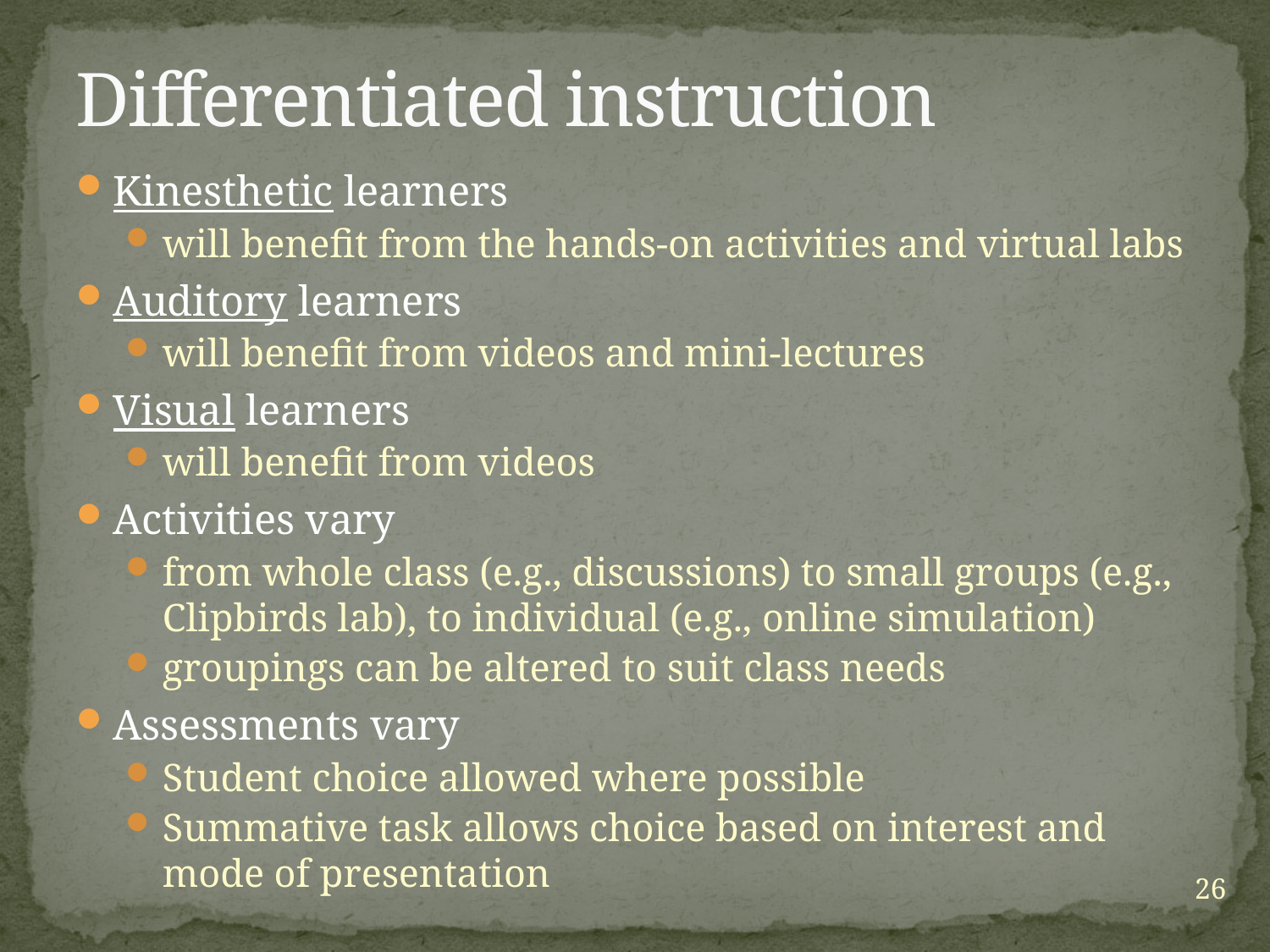

# Differentiated instruction
Kinesthetic learners
will benefit from the hands-on activities and virtual labs
Auditory learners
will benefit from videos and mini-lectures
Visual learners
will benefit from videos
Activities vary
from whole class (e.g., discussions) to small groups (e.g., Clipbirds lab), to individual (e.g., online simulation)
groupings can be altered to suit class needs
Assessments vary
Student choice allowed where possible
Summative task allows choice based on interest and mode of presentation

26